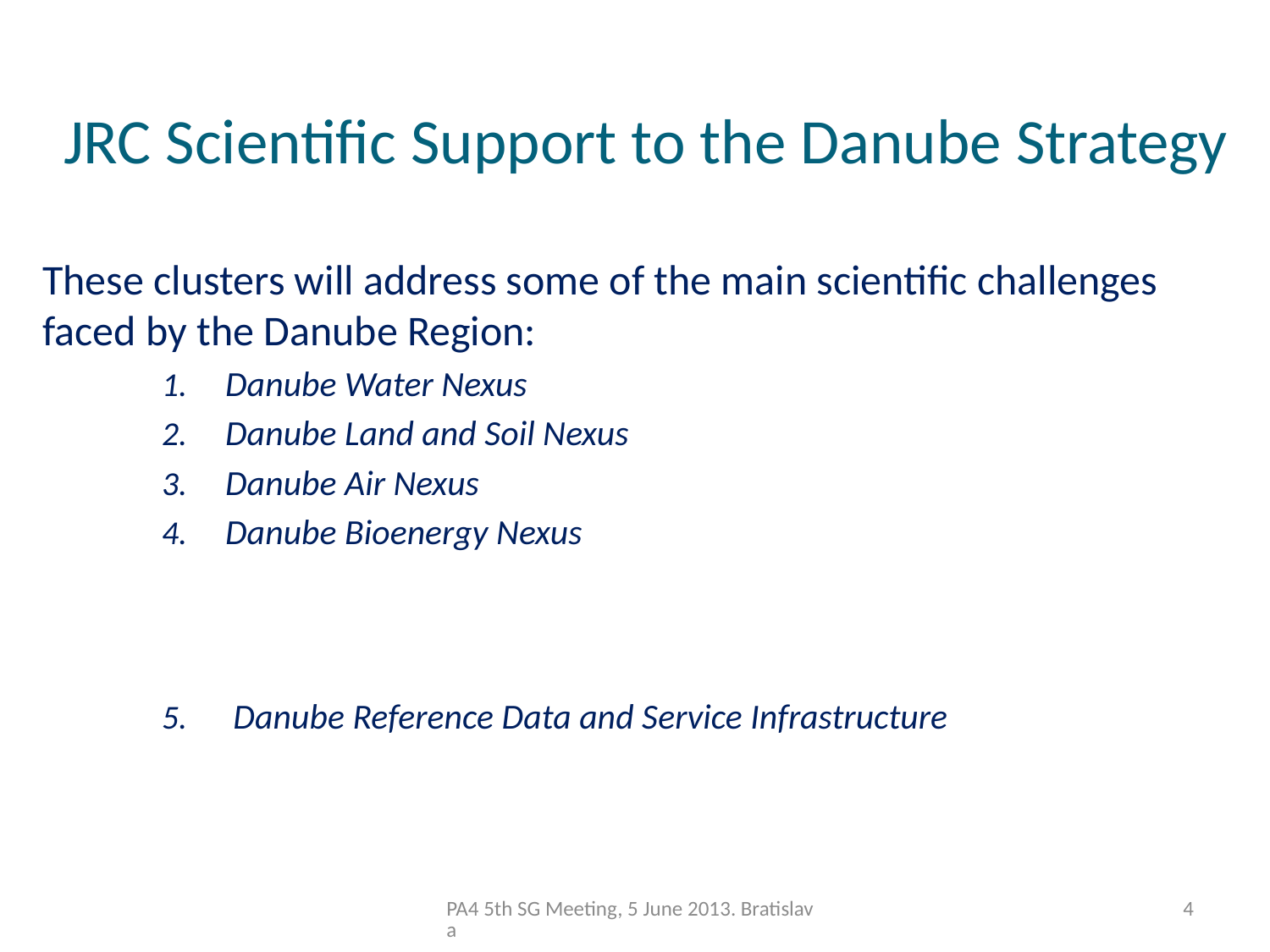

JRC Scientific Support to the Danube Strategy
These clusters will address some of the main scientific challenges faced by the Danube Region:
Danube Water Nexus
Danube Land and Soil Nexus
Danube Air Nexus
Danube Bioenergy Nexus

Danube Reference Data and Service Infrastructure
PA4 5th SG Meeting, 5 June 2013. Bratislava
4